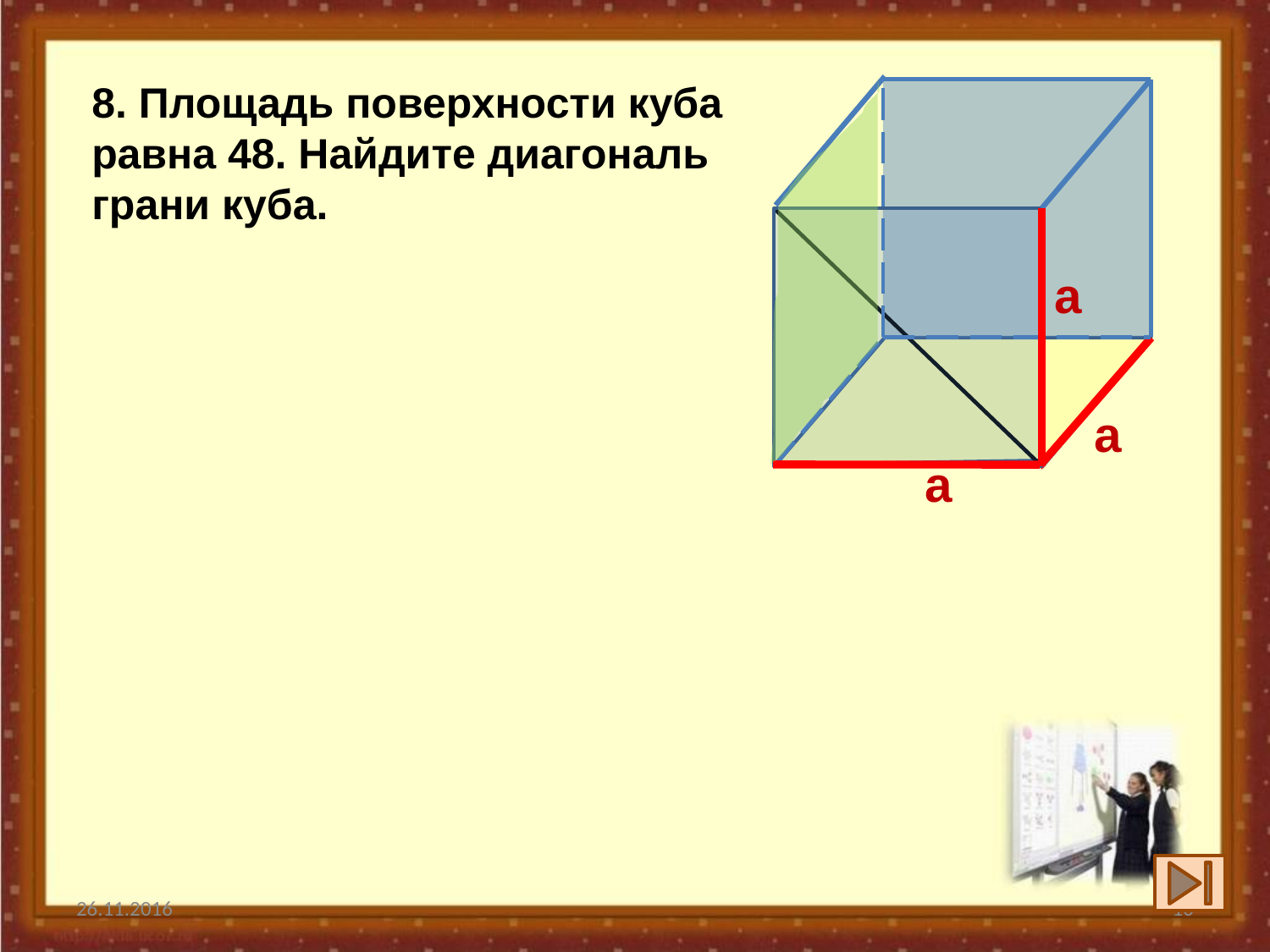

8. Площадь поверхности куба равна 48. Найдите диагональ грани куба.

а

а
а

26.11.2016
10